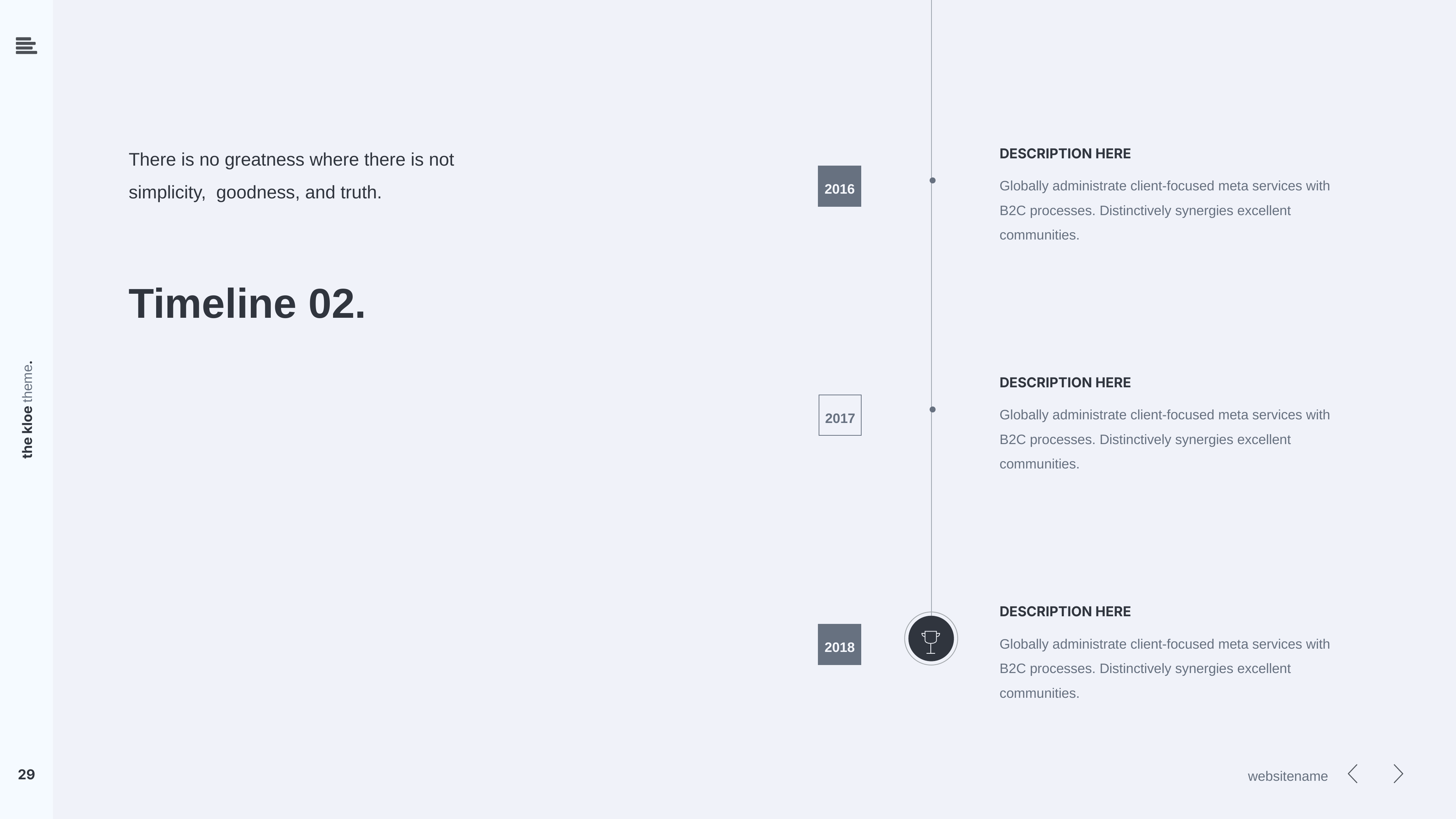

There is no greatness where there is not
simplicity,  goodness, and truth.
DESCRIPTION HERE
Globally administrate client-focused meta services with B2C processes. Distinctively synergies excellent communities.
2016
Timeline 02.
DESCRIPTION HERE
Globally administrate client-focused meta services with B2C processes. Distinctively synergies excellent communities.
2017
DESCRIPTION HERE
Globally administrate client-focused meta services with B2C processes. Distinctively synergies excellent communities.

2018

29